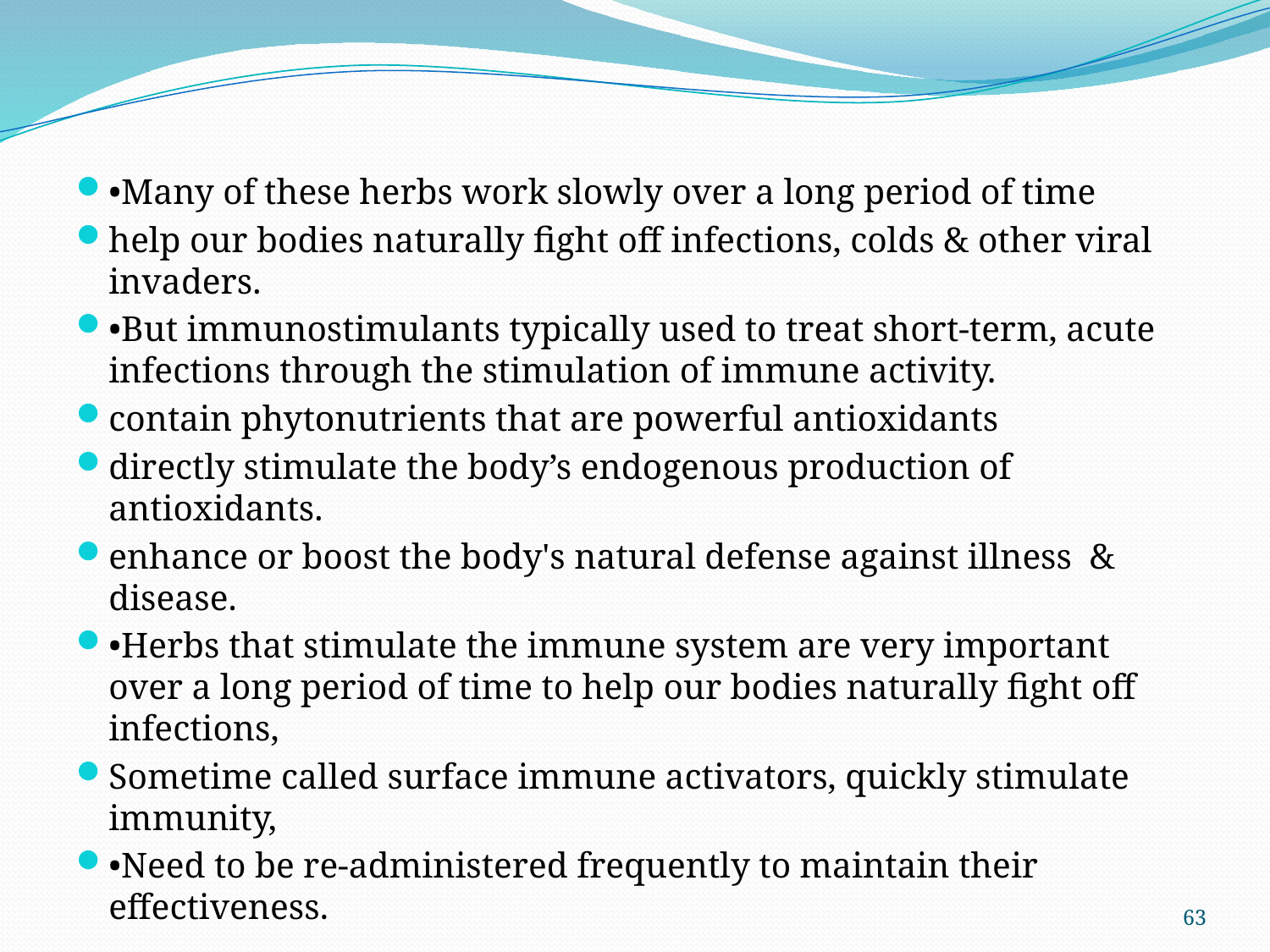

#
•Many of these herbs work slowly over a long period of time
help our bodies naturally fight off infections, colds & other viral invaders.
•But immunostimulants typically used to treat short-term, acute infections through the stimulation of immune activity.
contain phytonutrients that are powerful antioxidants
directly stimulate the body’s endogenous production of antioxidants.
enhance or boost the body's natural defense against illness  & disease.
•Herbs that stimulate the immune system are very important over a long period of time to help our bodies naturally fight off infections,
Sometime called surface immune activators, quickly stimulate immunity,
•Need to be re-administered frequently to maintain their effectiveness.
63